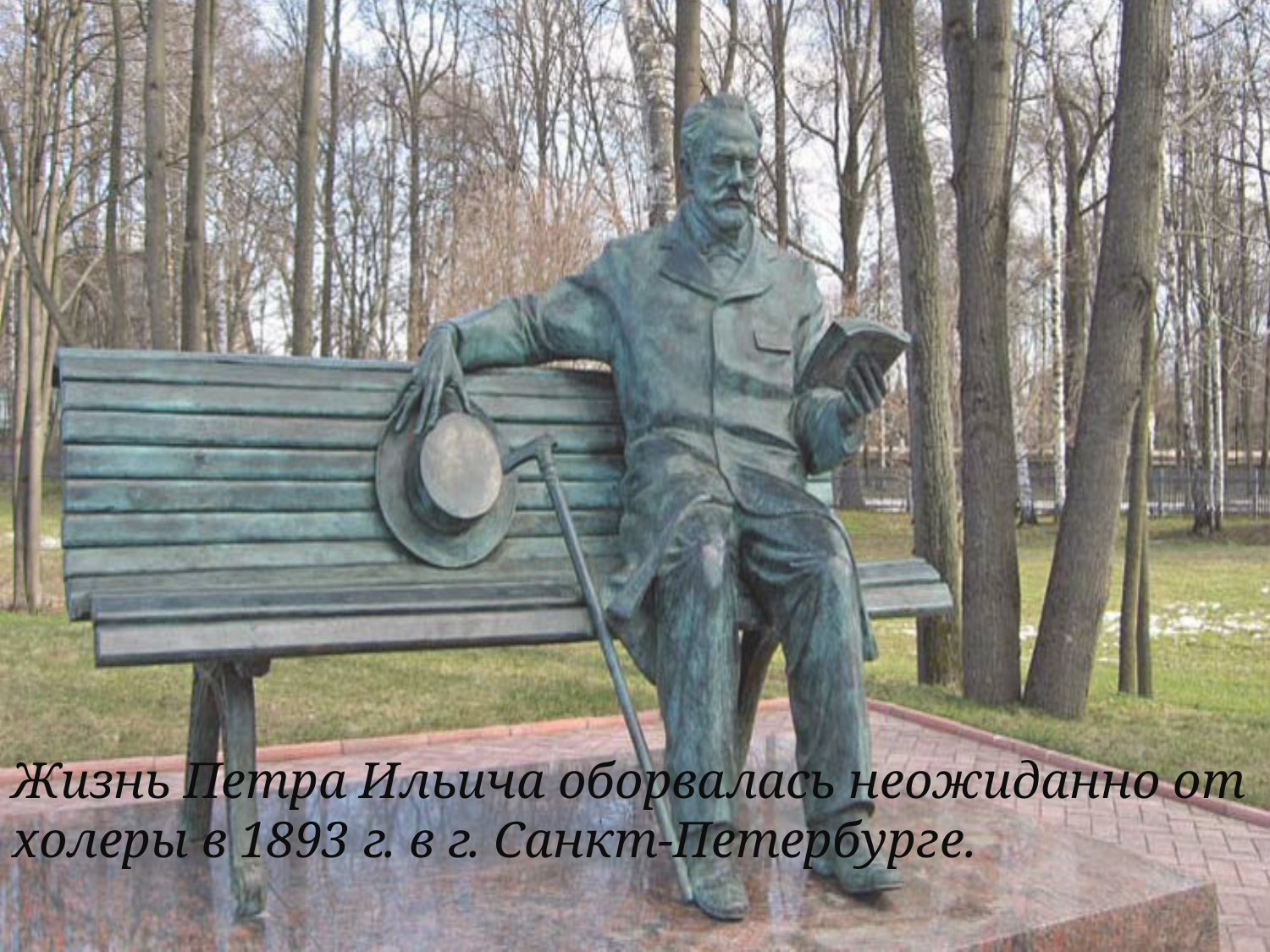

Жизнь Петра Ильича оборвалась неожиданно от холеры в 1893 г. в г. Санкт-Петербурге.